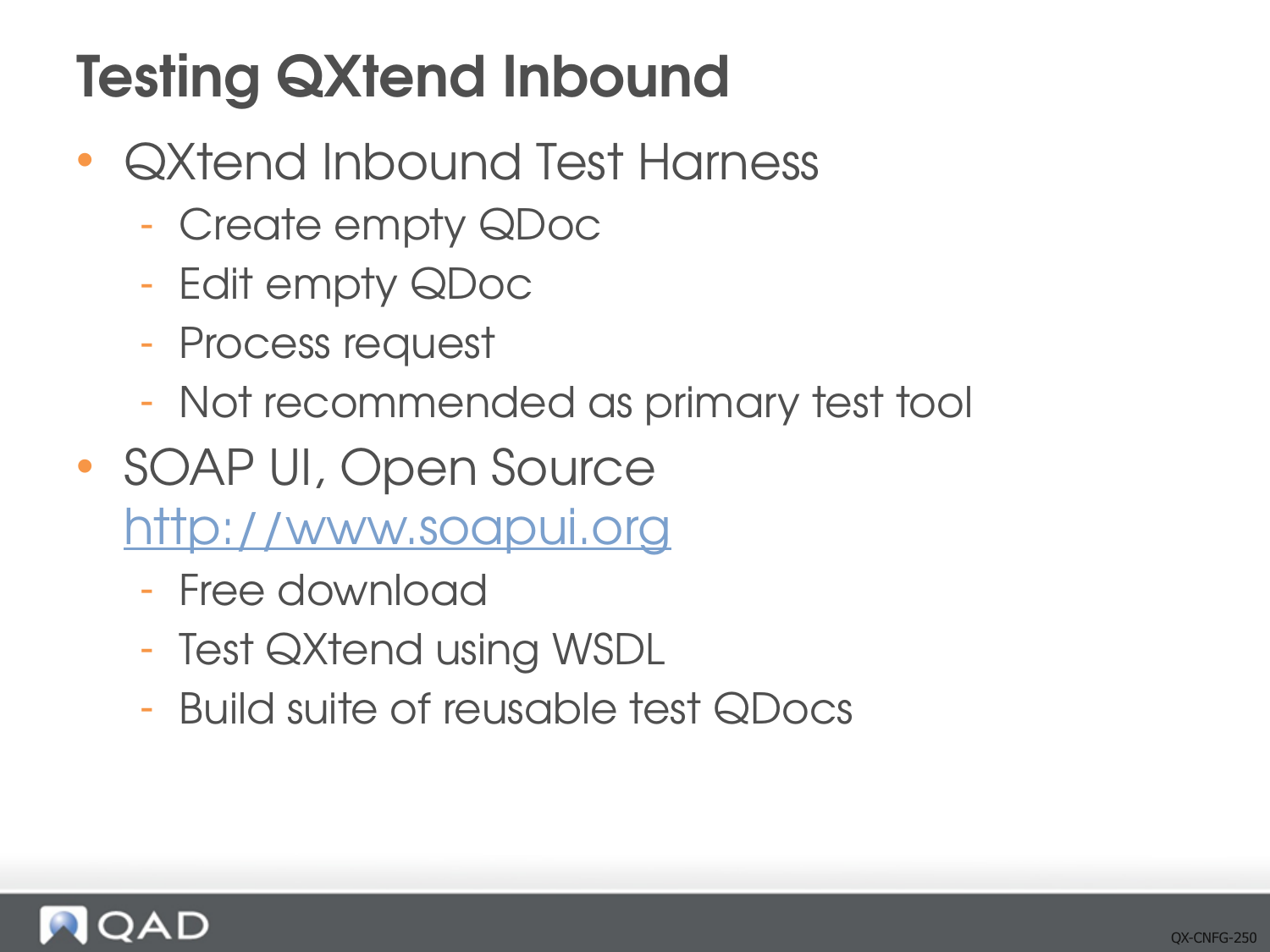

# Testing QXtend Inbound
QXtend Inbound Test Harness
Create empty QDoc
Edit empty QDoc
Process request
Not recommended as primary test tool
SOAP UI, Open Source http://www.soapui.org
Free download
Test QXtend using WSDL
Build suite of reusable test QDocs
QX-CNFG-250